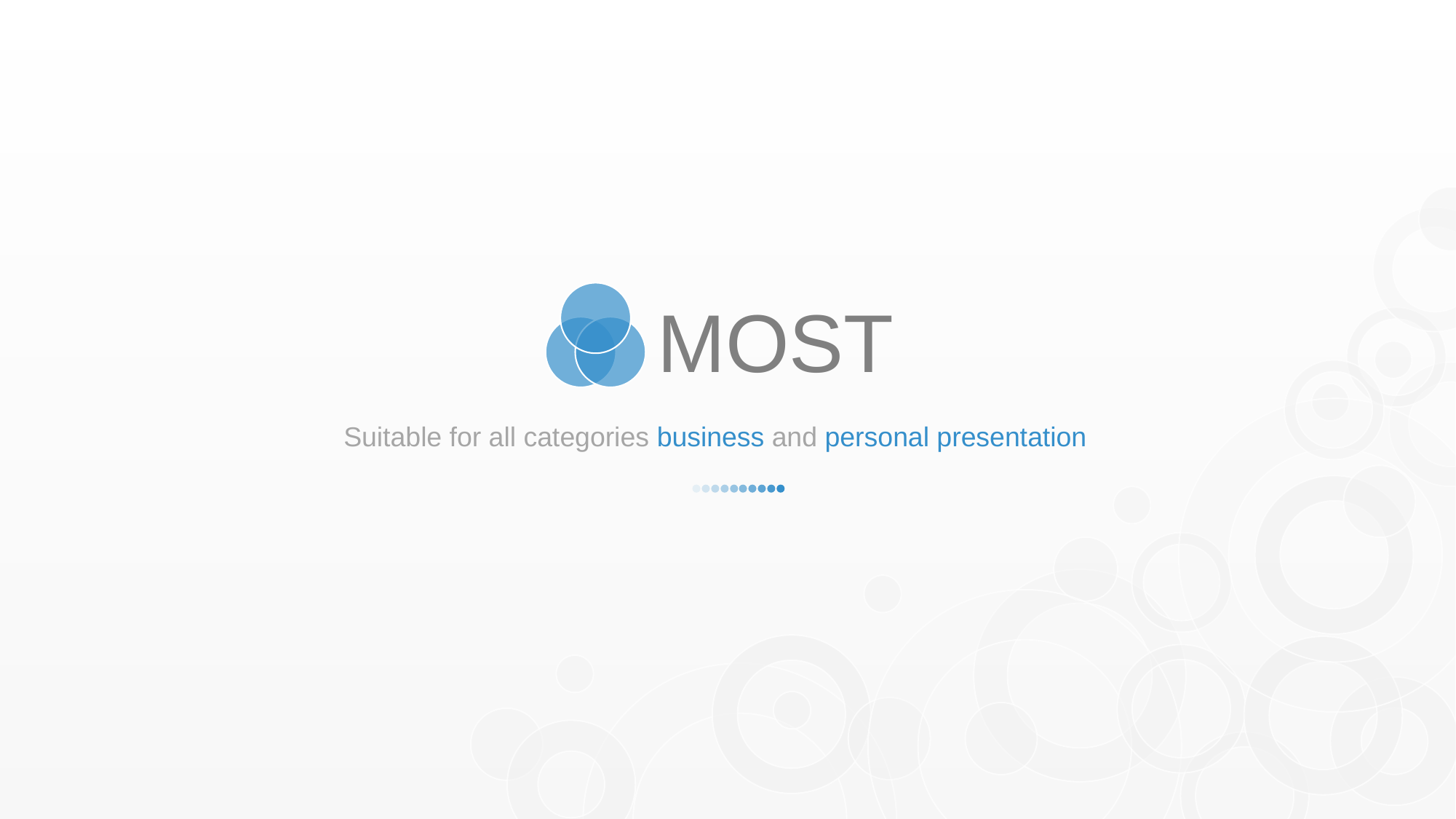

MOST

Suitable for all categories business and personal presentation